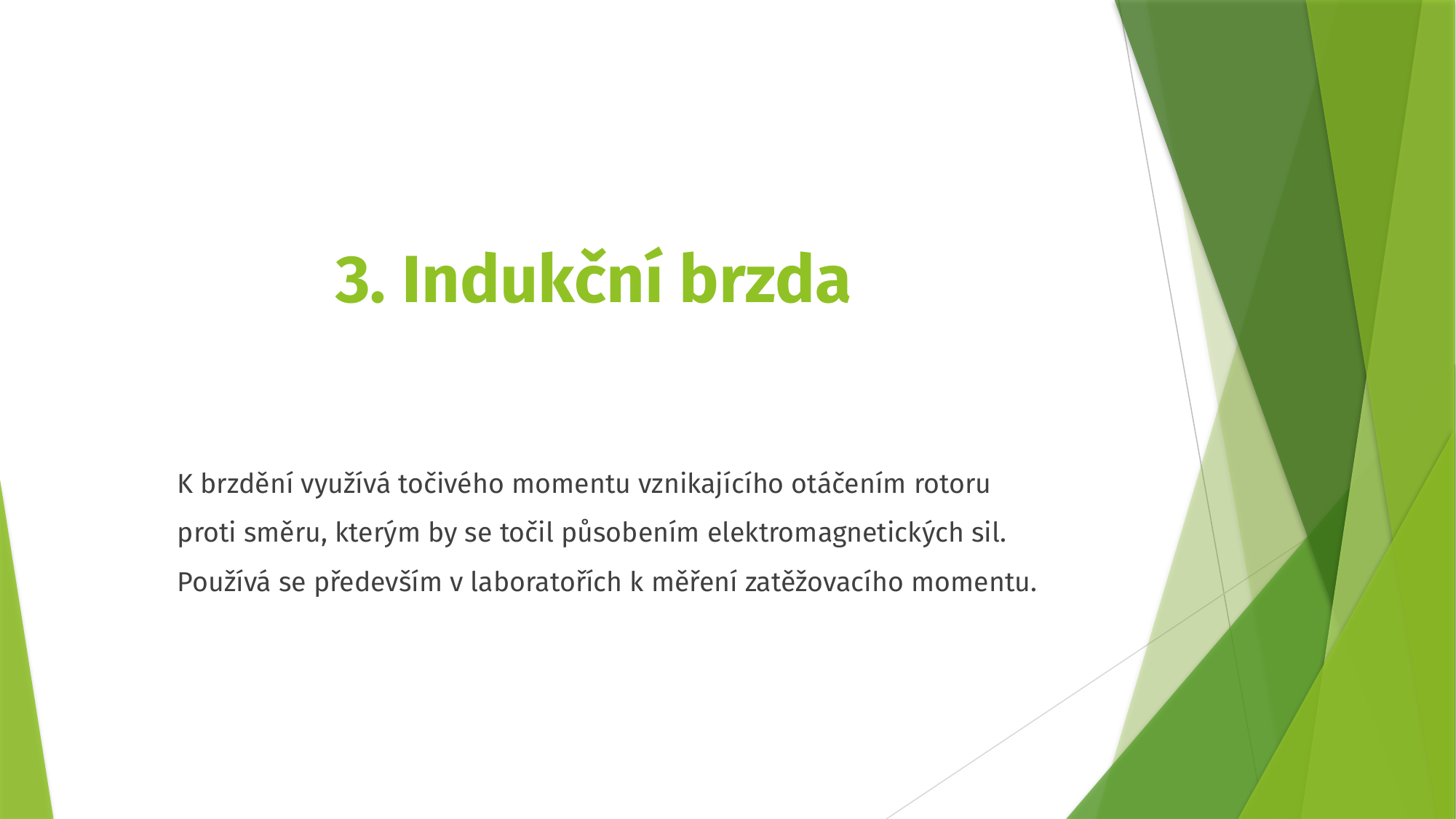

# 3. Indukční brzda
K brzdění využívá točivého momentu vznikajícího otáčením rotoru
proti směru, kterým by se točil působením elektromagnetických sil.
Používá se především v laboratořích k měření zatěžovacího momentu.